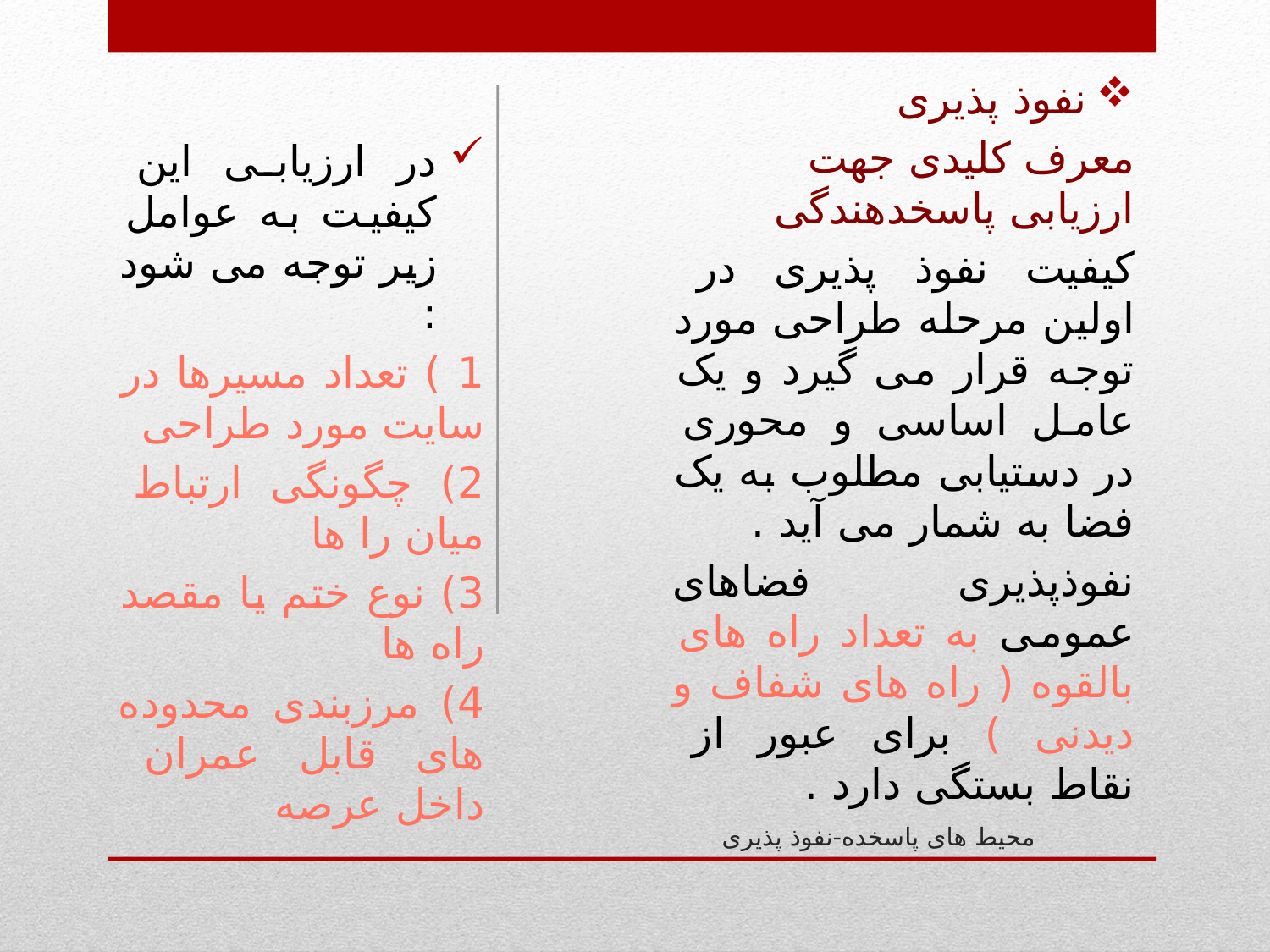

در ارزیابی این کیفیت به عوامل زیر توجه می شود :
1 ) تعداد مسیرها در سایت مورد طراحی
2) چگونگی ارتباط میان را ها
3) نوع ختم یا مقصد راه ها
4) مرزبندی محدوده های قابل عمران داخل عرصه
نفوذ پذیری
معرف کلیدی جهت ارزیابی پاسخدهندگی
کیفیت نفوذ پذیری در اولین مرحله طراحی مورد توجه قرار می گیرد و یک عامل اساسی و محوری در دستیابی مطلوب به یک فضا به شمار می آید .
نفوذپذیری فضاهای عمومی به تعداد راه های بالقوه ( راه های شفاف و دیدنی ) برای عبور از نقاط بستگی دارد .
# محیط های پاسخده-نفوذ پذیری